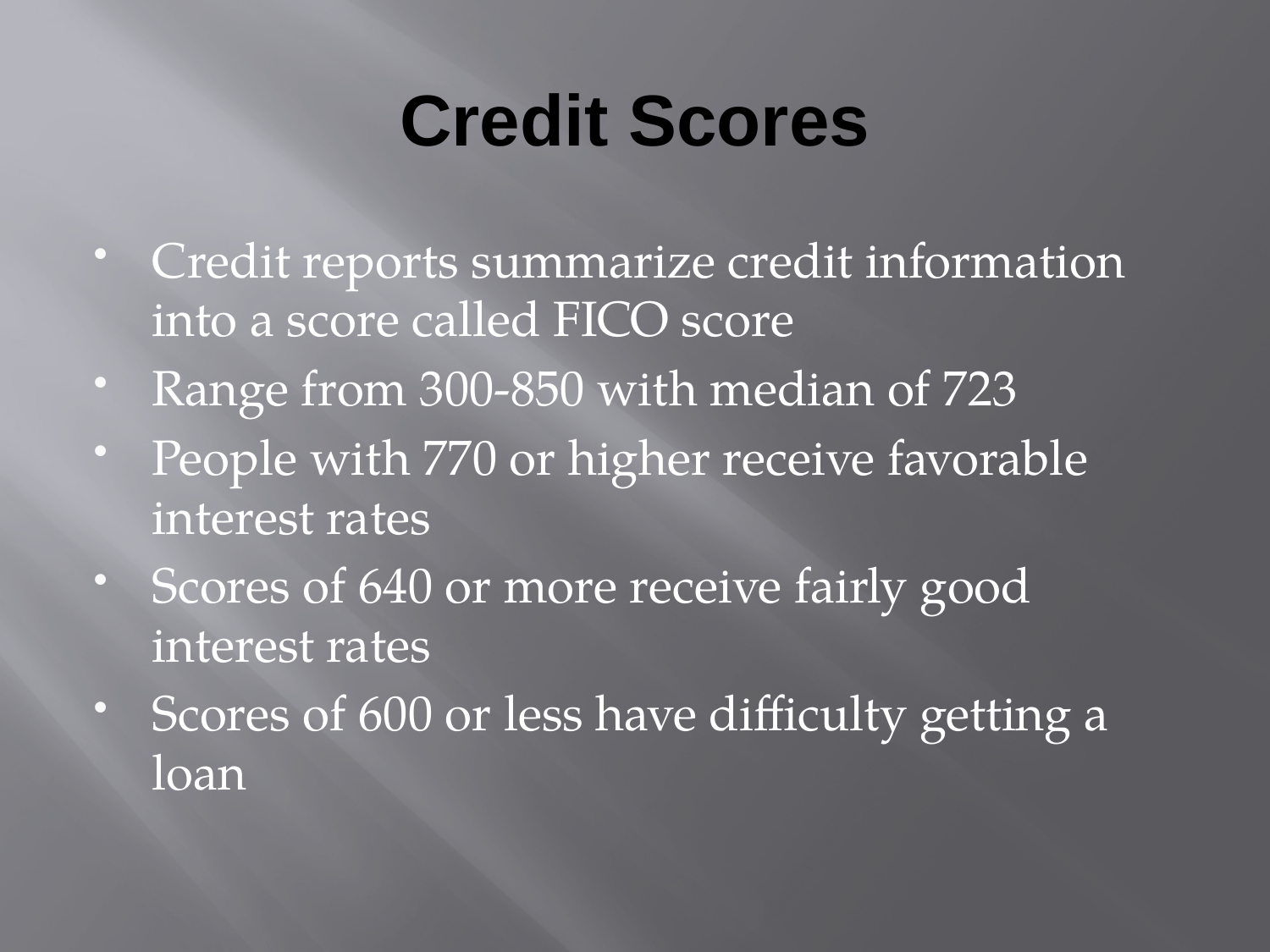

# Credit Scores
Credit reports summarize credit information into a score called FICO score
Range from 300-850 with median of 723
People with 770 or higher receive favorable interest rates
Scores of 640 or more receive fairly good interest rates
Scores of 600 or less have difficulty getting a loan